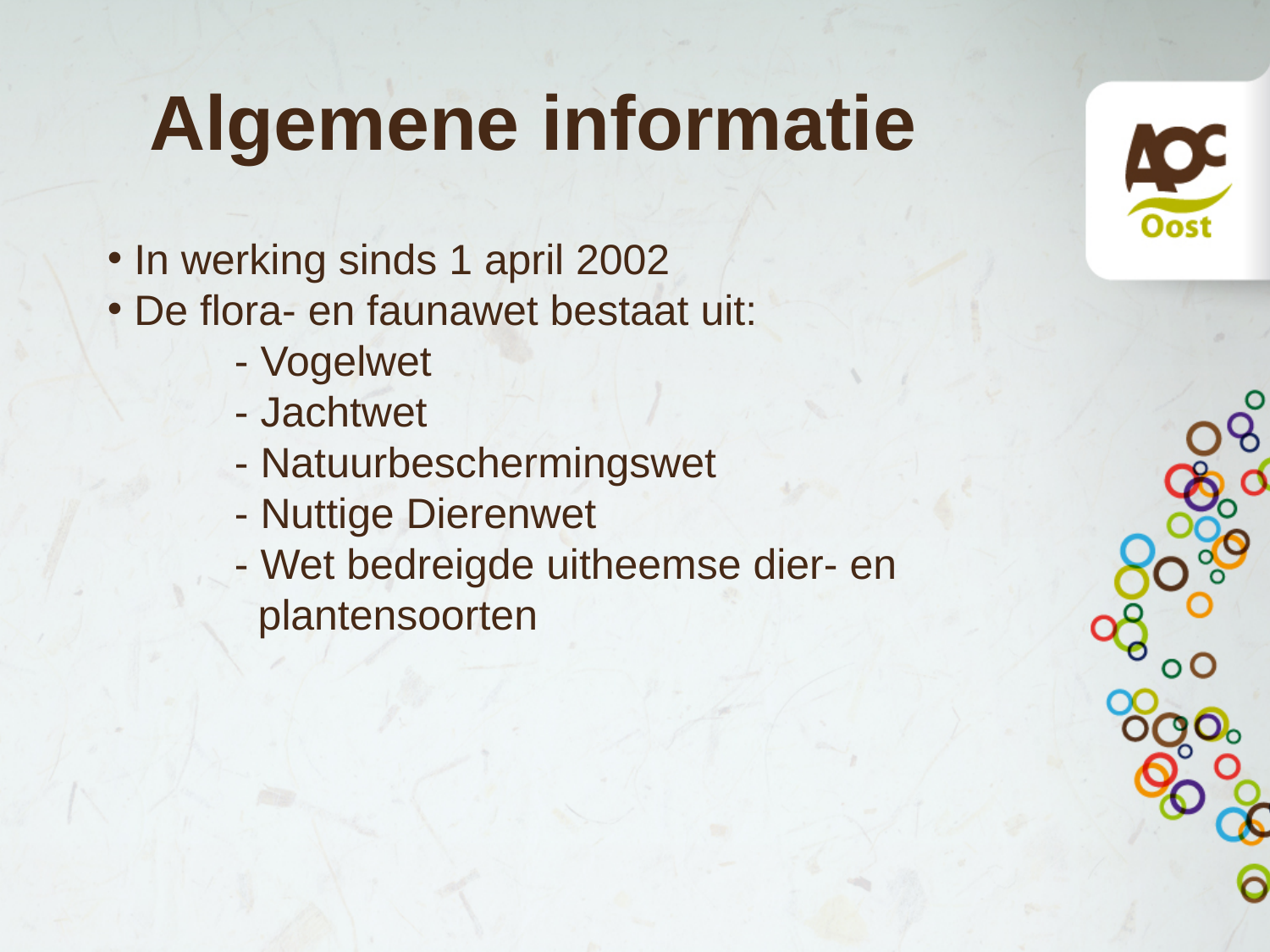

# Algemene informatie
 In werking sinds 1 april 2002
 De flora- en faunawet bestaat uit:
	- Vogelwet
	- Jachtwet
	- Natuurbeschermingswet
	- Nuttige Dierenwet
	- Wet bedreigde uitheemse dier- en 	    	  plantensoorten